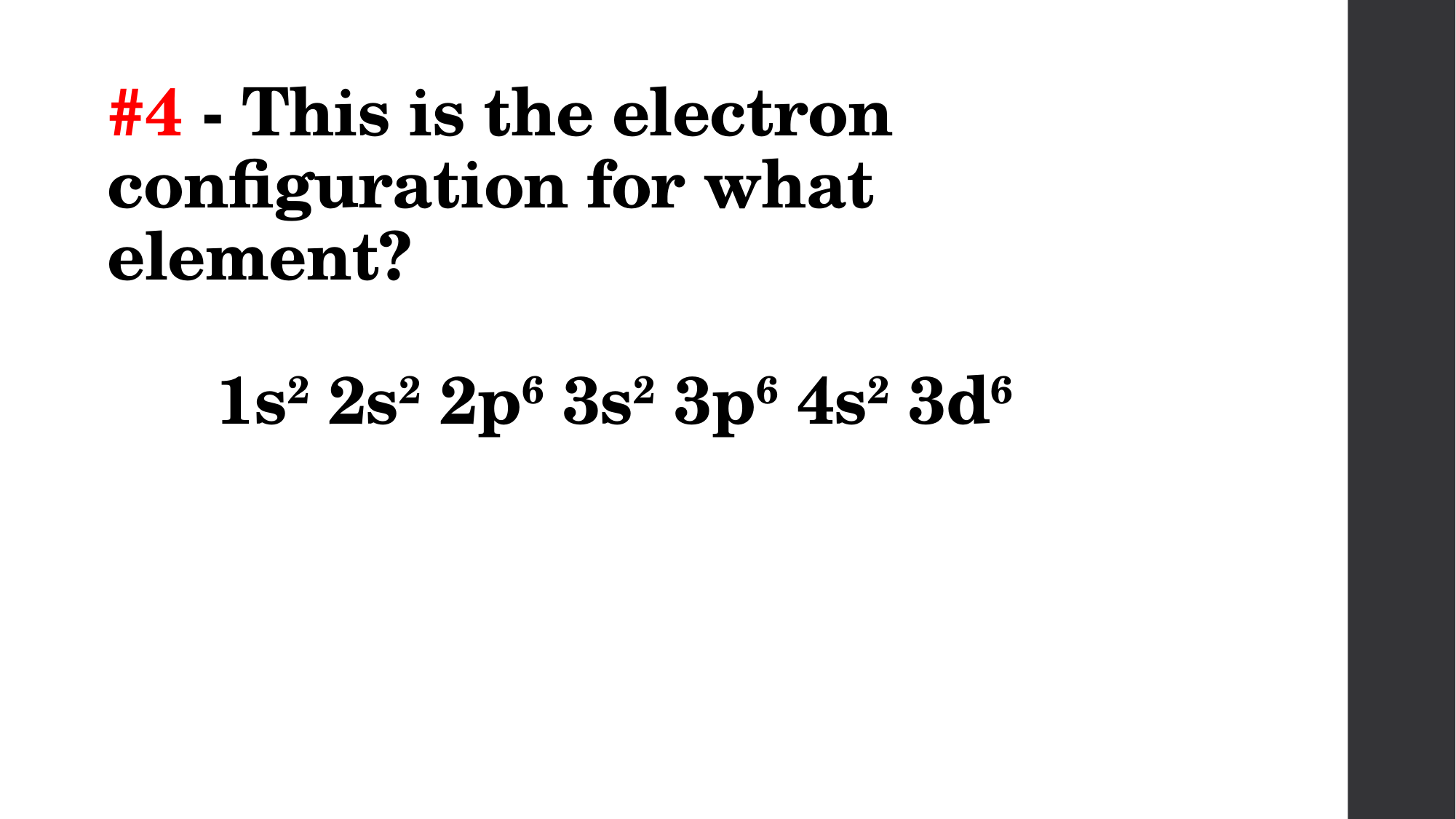

# #4 - This is the electron configuration for what element? 1s2 2s2 2p6 3s2 3p6 4s2 3d6